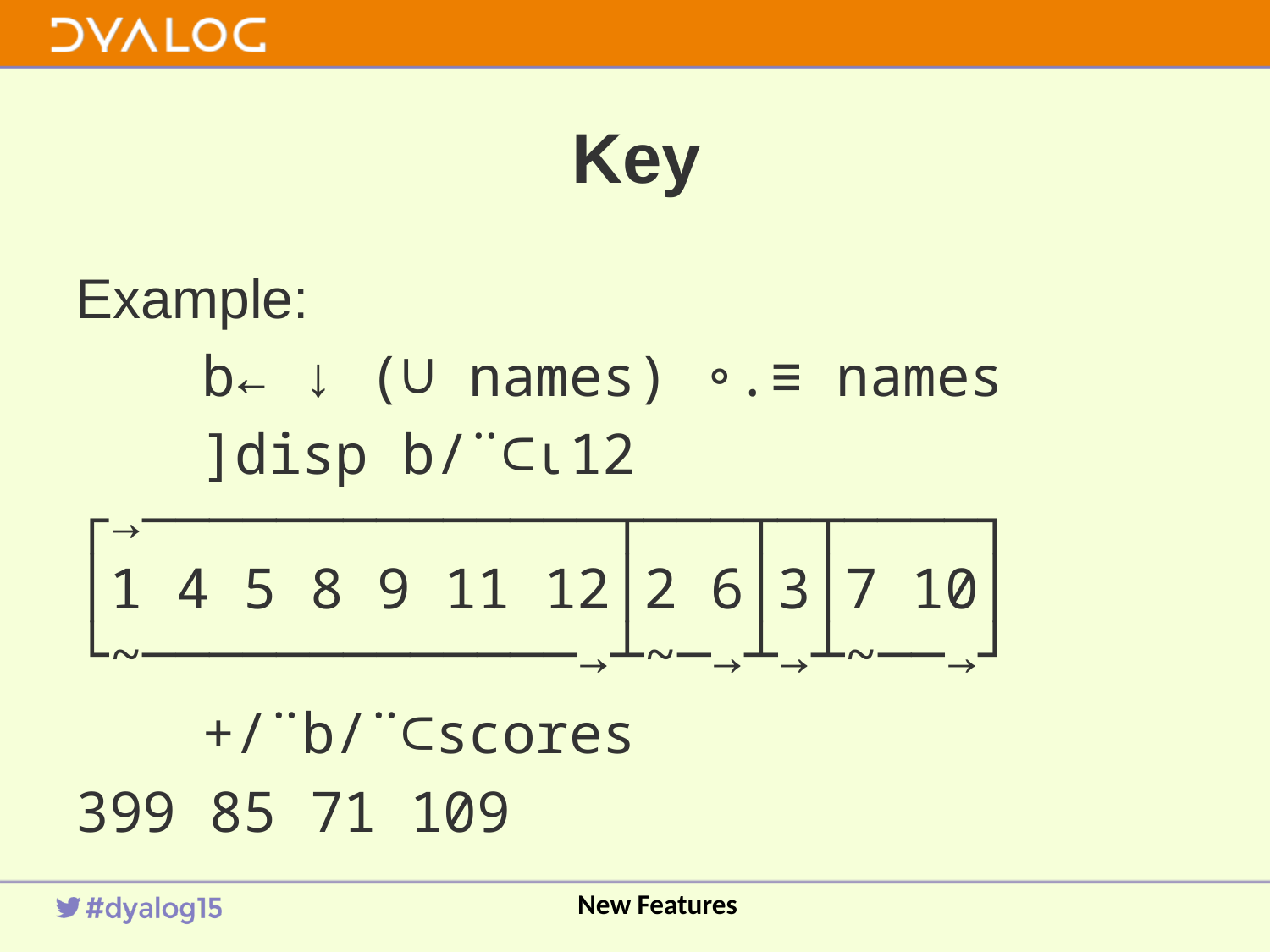

# Key
Example:
	b← ↓ (∪ names) ∘.≡ names
 	]disp b/¨⊂⍳12
┌→──────────────┬───┬─┬────┐
│1 4 5 8 9 11 12│2 6│3│7 10│
└~─────────────→┴~─→┴→┴~──→┘
	+/¨b/¨⊂scores
399 85 71 109
New Features